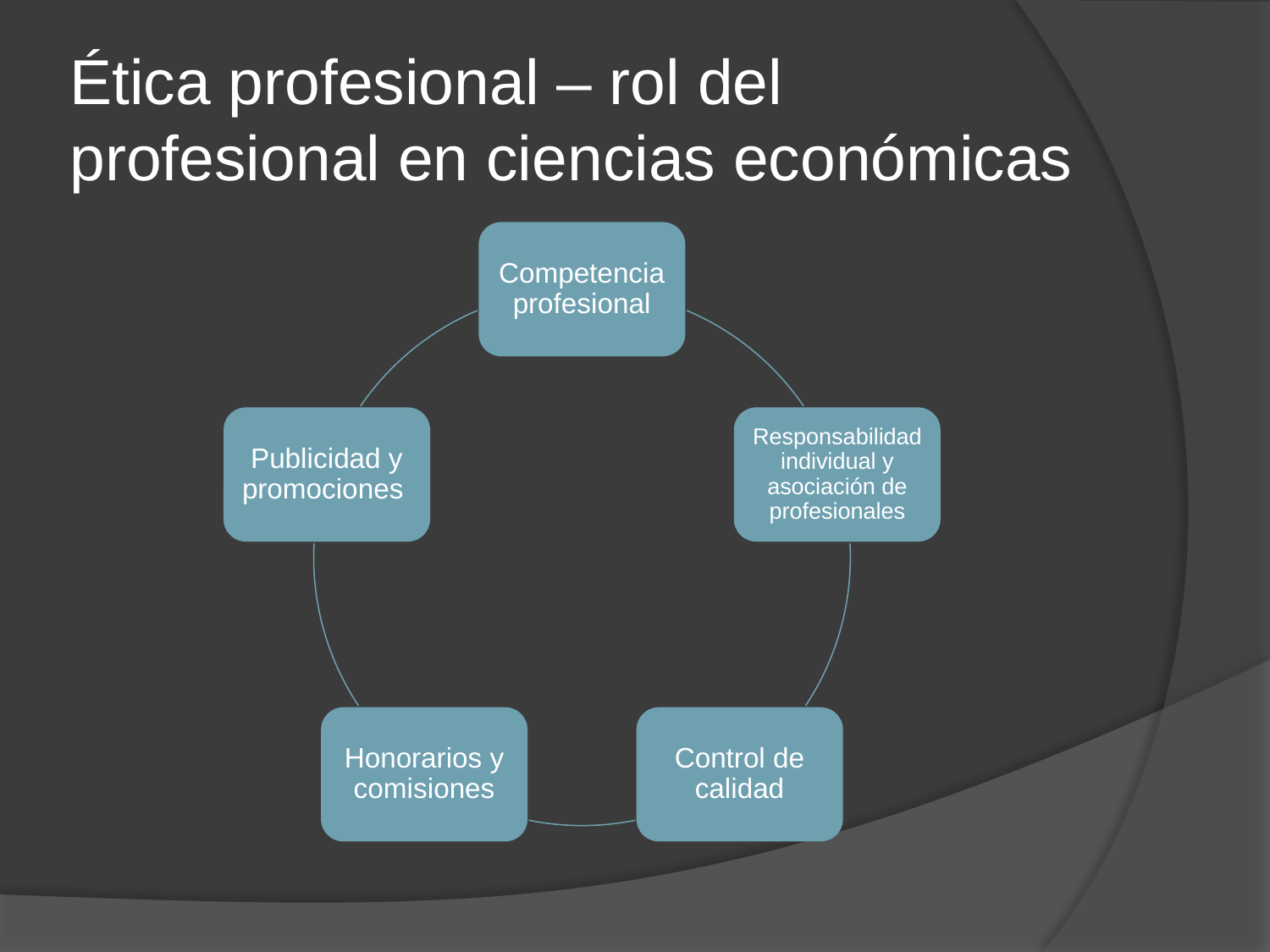

# Ética profesional – rol del profesional en ciencias económicas
Competencia profesional
Responsabilidad individual y asociación de profesionales
Control de calidad
Honorarios y comisiones
Publicidad y promociones